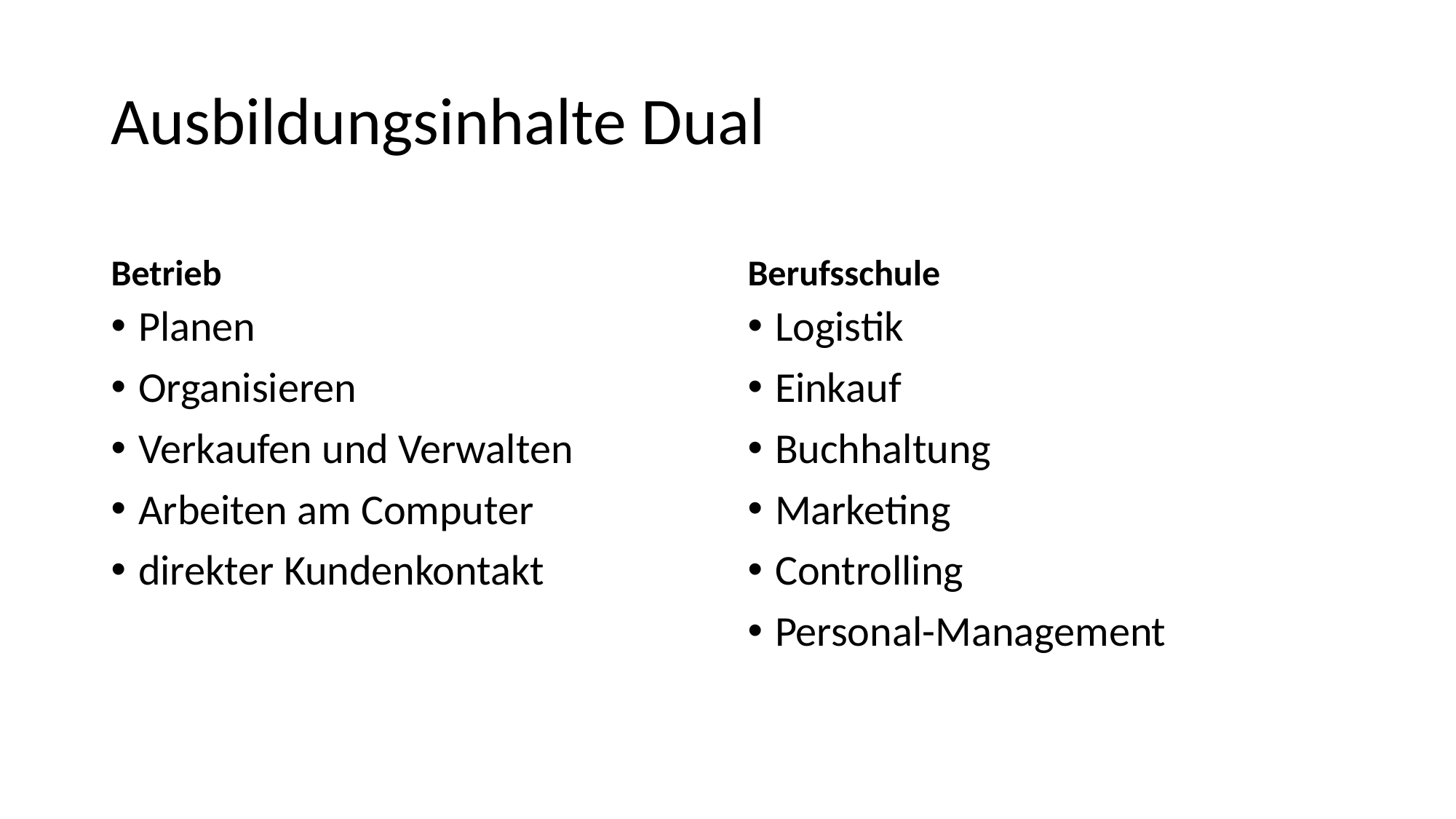

# Ausbildungsinhalte Dual
Betrieb
Berufsschule
Planen
Organisieren
Verkaufen und Verwalten
Arbeiten am Computer
direkter Kundenkontakt
Logistik
Einkauf
Buchhaltung
Marketing
Controlling
Personal-Management